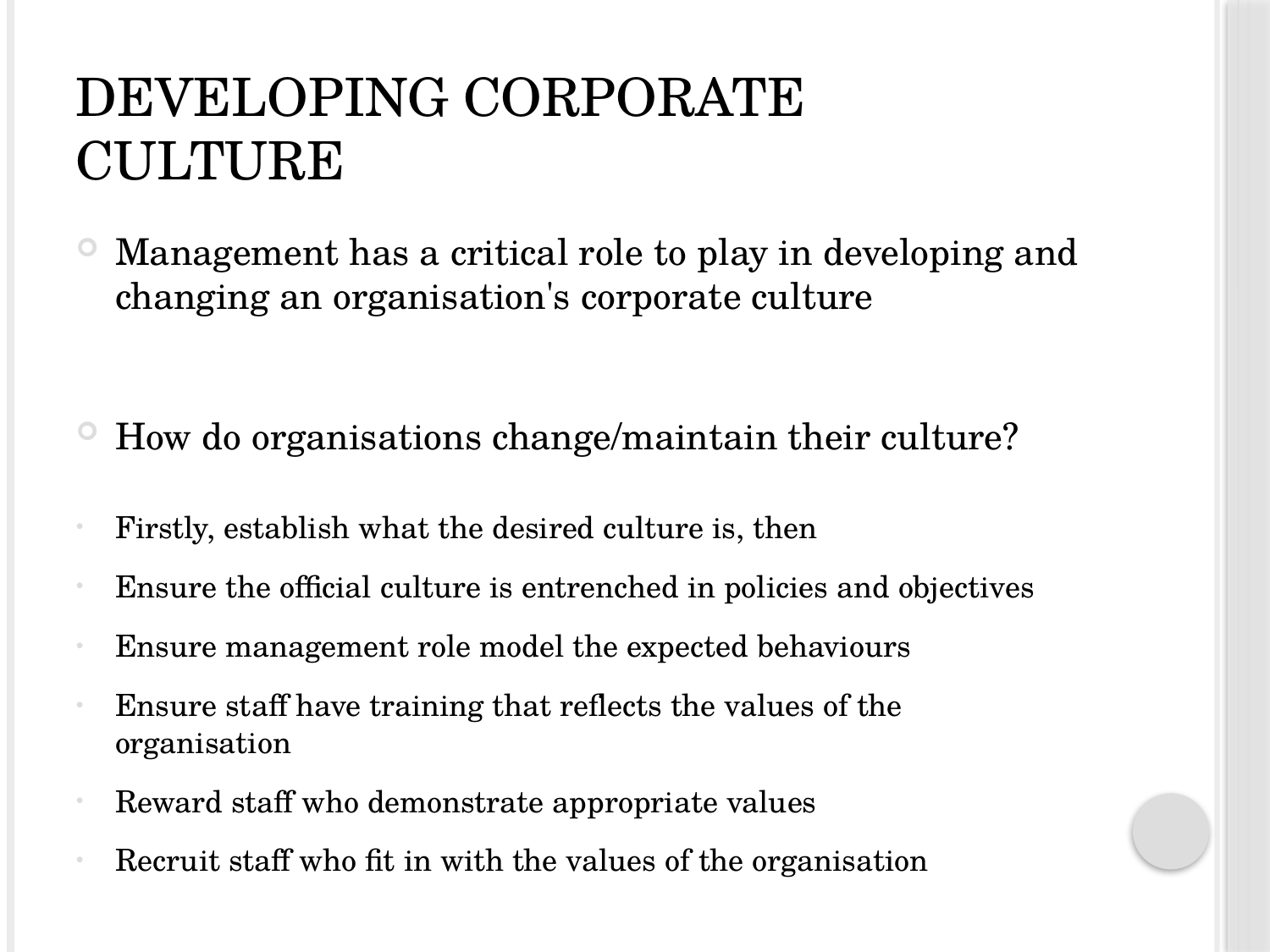

# Developing Corporate Culture
Management has a critical role to play in developing and changing an organisation's corporate culture

How do organisations change/maintain their culture?

Firstly, establish what the desired culture is, then
Ensure the official culture is entrenched in policies and objectives
Ensure management role model the expected behaviours
Ensure staff have training that reflects the values of the organisation
Reward staff who demonstrate appropriate values
Recruit staff who fit in with the values of the organisation